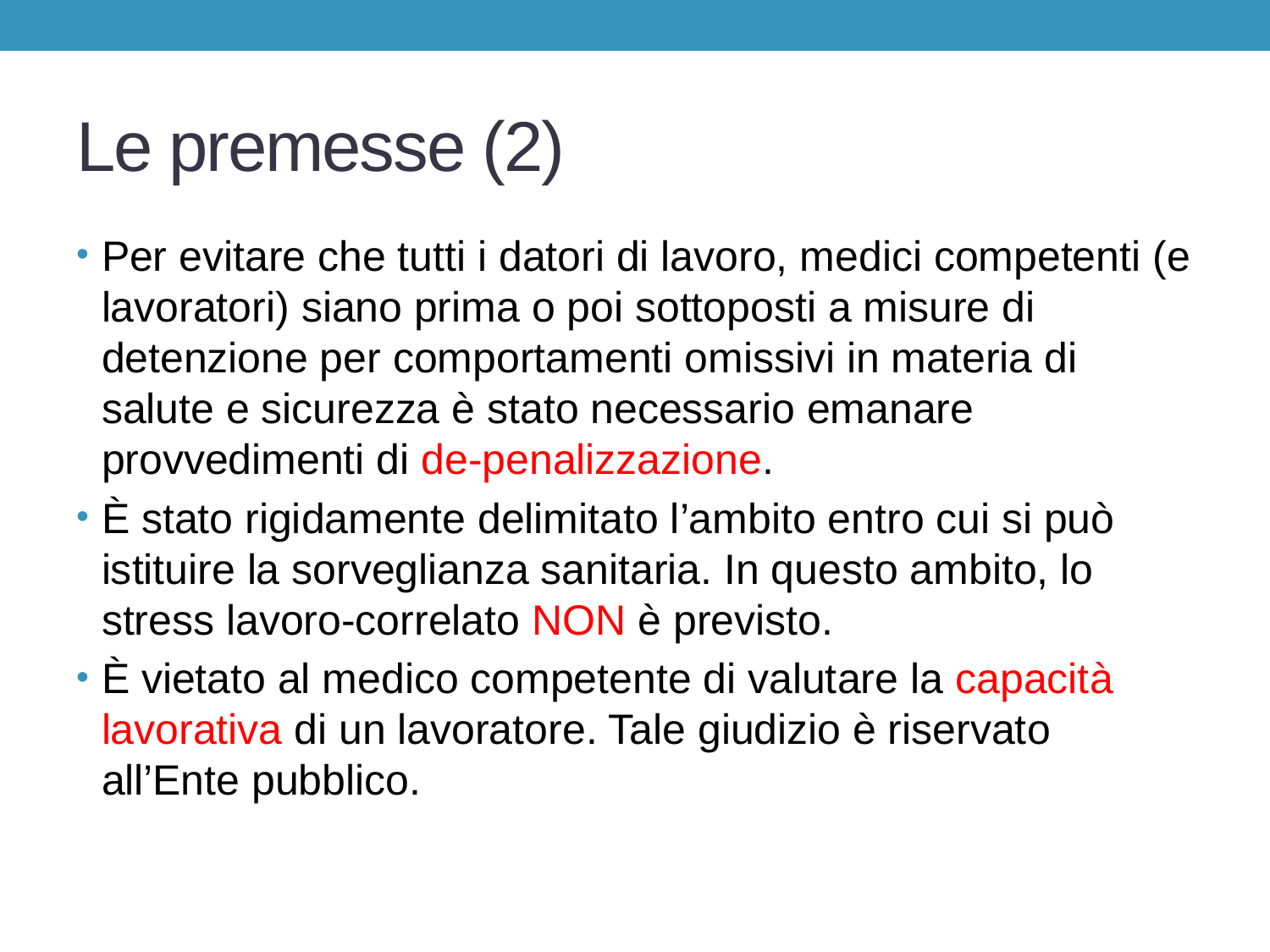

# Le premesse (2)
Per evitare che tutti i datori di lavoro, medici competenti (e lavoratori) siano prima o poi sottoposti a misure di detenzione per comportamenti omissivi in materia di salute e sicurezza è stato necessario emanare provvedimenti di de-penalizzazione.
È stato rigidamente delimitato l’ambito entro cui si può istituire la sorveglianza sanitaria. In questo ambito, lo stress lavoro-correlato NON è previsto.
È vietato al medico competente di valutare la capacità lavorativa di un lavoratore. Tale giudizio è riservato all’Ente pubblico.